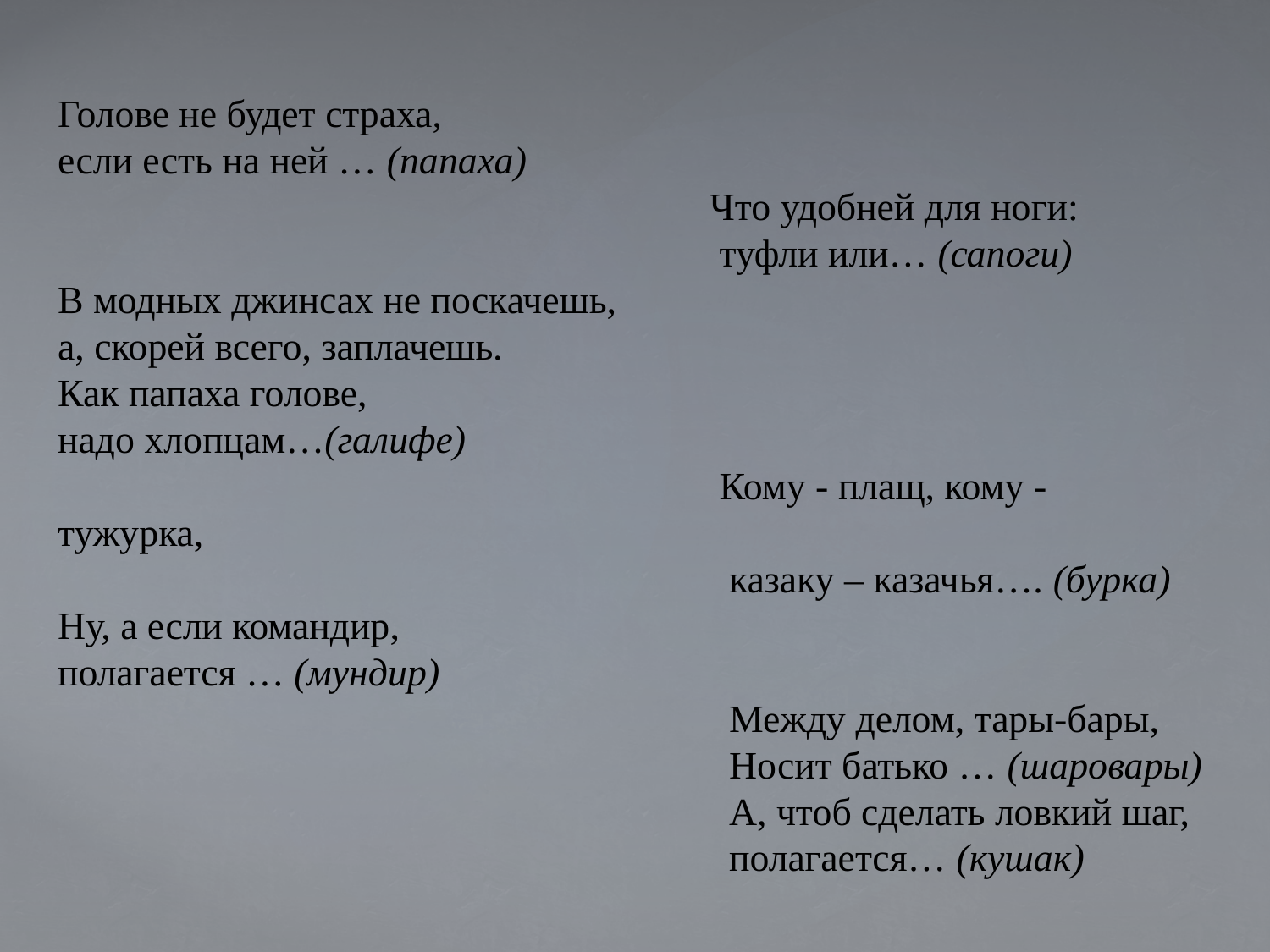

# Голове не будет страха, если есть на ней … (папаха) Что удобней для ноги: туфли или… (сапоги) В модных джинсах не поскачешь, а, скорей всего, заплачешь. Как папаха голове, надо хлопцам…(галифе) Кому - плащ, кому - тужурка, казаку – казачья…. (бурка) Ну, а если командир, полагается … (мундир) Между делом, тары-бары, Носит батько … (шаровары) А, чтоб сделать ловкий шаг, полагается… (кушак)